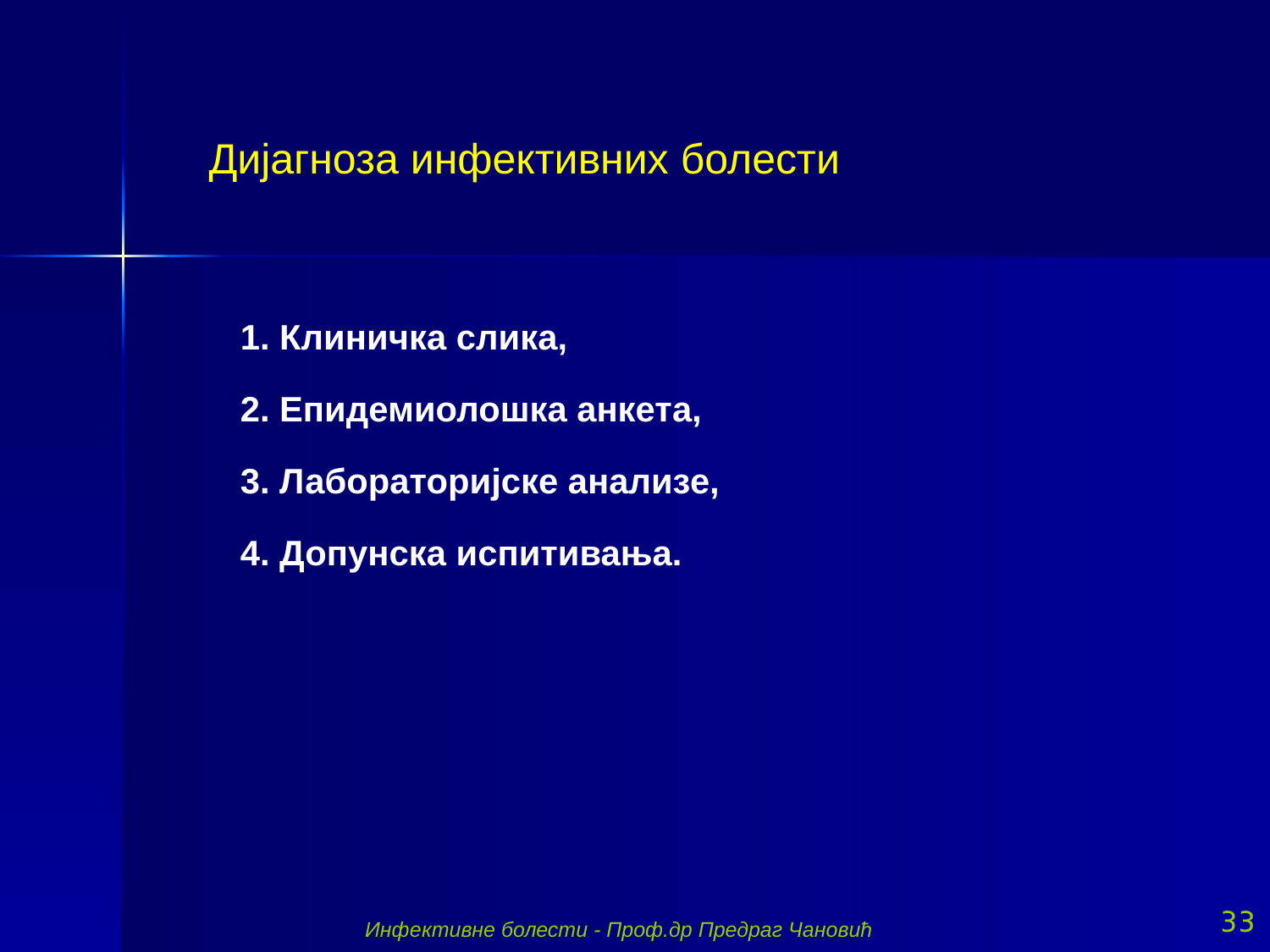

Дијагноза инфективних болести
 Клиничка слика,
 Епидемиолошка анкета,
 Лабораторијске анализе,
 Допунска испитивања.
33
Инфективне болести - Проф.др Предраг Чановић